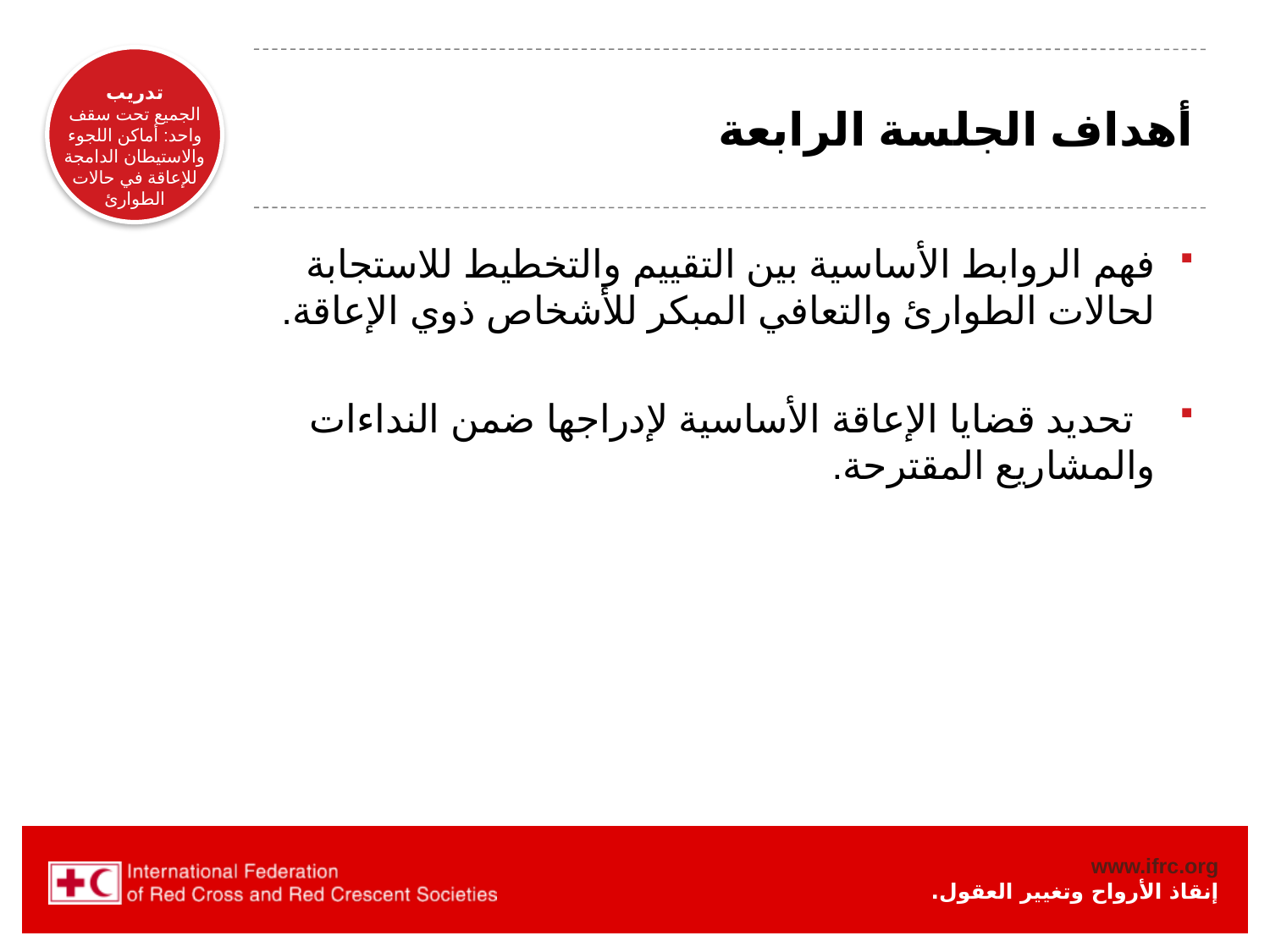

# أهداف الجلسة الرابعة
فهم الروابط الأساسية بين التقييم والتخطيط للاستجابة لحالات الطوارئ والتعافي المبكر للأشخاص ذوي الإعاقة.

  تحدید قضايا الإعاقة الأساسية لإدراجها ضمن النداءات والمشاريع المقترحة.